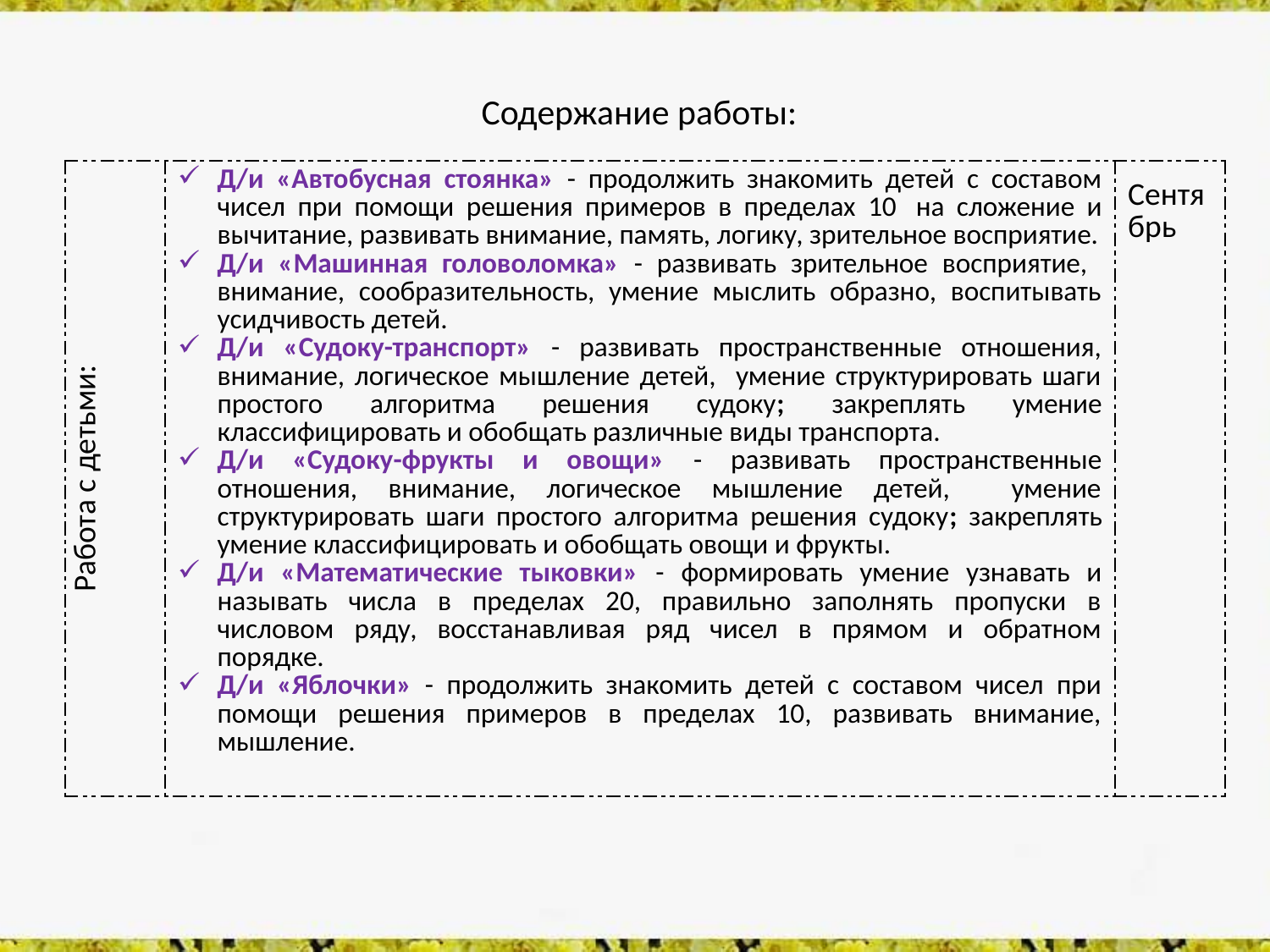

# Содержание работы:
| Работа с детьми: | Д/и «Автобусная стоянка» - продолжить знакомить детей с составом чисел при помощи решения примеров в пределах 10  на сложение и вычитание, развивать внимание, память, логику, зрительное восприятие. Д/и «Машинная головоломка» - развивать зрительное восприятие, внимание, сообразительность, умение мыслить образно, воспитывать усидчивость детей. Д/и «Судоку-транспорт» - развивать пространственные отношения, внимание, логическое мышление детей, умение структурировать шаги простого алгоритма решения судоку; закреплять умение классифицировать и обобщать различные виды транспорта. Д/и «Судоку-фрукты и овощи» - развивать пространственные отношения, внимание, логическое мышление детей, умение структурировать шаги простого алгоритма решения судоку; закреплять умение классифицировать и обобщать овощи и фрукты. Д/и «Математические тыковки» - формировать умение узнавать и называть числа в пределах 20, правильно заполнять пропуски в числовом ряду, восстанавливая ряд чисел в прямом и обратном порядке. Д/и «Яблочки» - продолжить знакомить детей с составом чисел при помощи решения примеров в пределах 10, развивать внимание, мышление. | Сентябрь |
| --- | --- | --- |